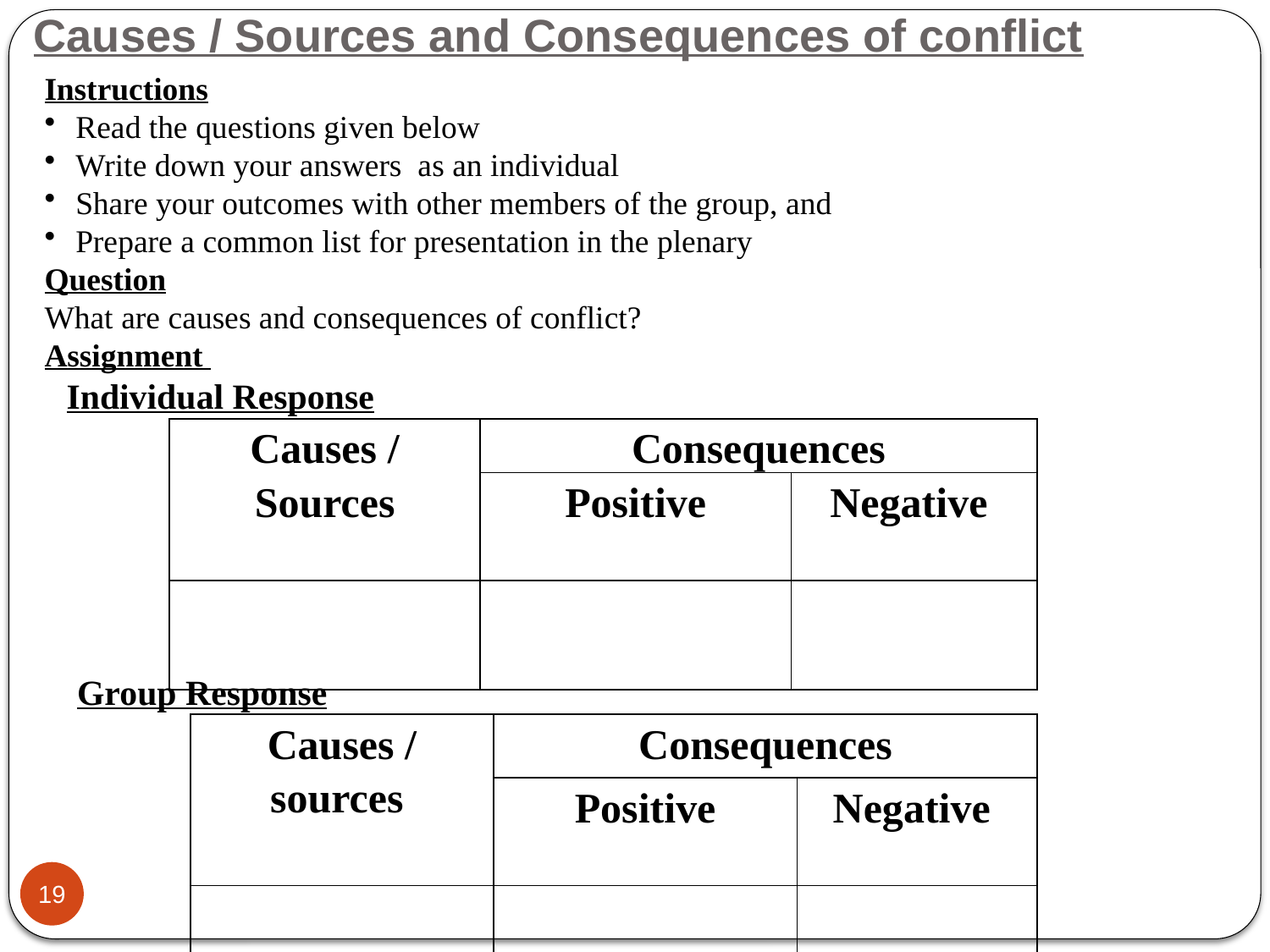

Causes / Sources and Consequences of conflict

Instructions
Read the questions given below
Write down your answers  as an individual
Share your outcomes with other members of the group, and
Prepare a common list for presentation in the plenary
Question
What are causes and consequences of conflict?
Assignment
Individual Response
| Causes / Sources | Consequences |  |
| --- | --- | --- |
|  | Positive | Negative |
|  |  |  |
Group Response
| Causes / sources | Consequences |  |
| --- | --- | --- |
|  | Positive | Negative |
|  |  |  |
19